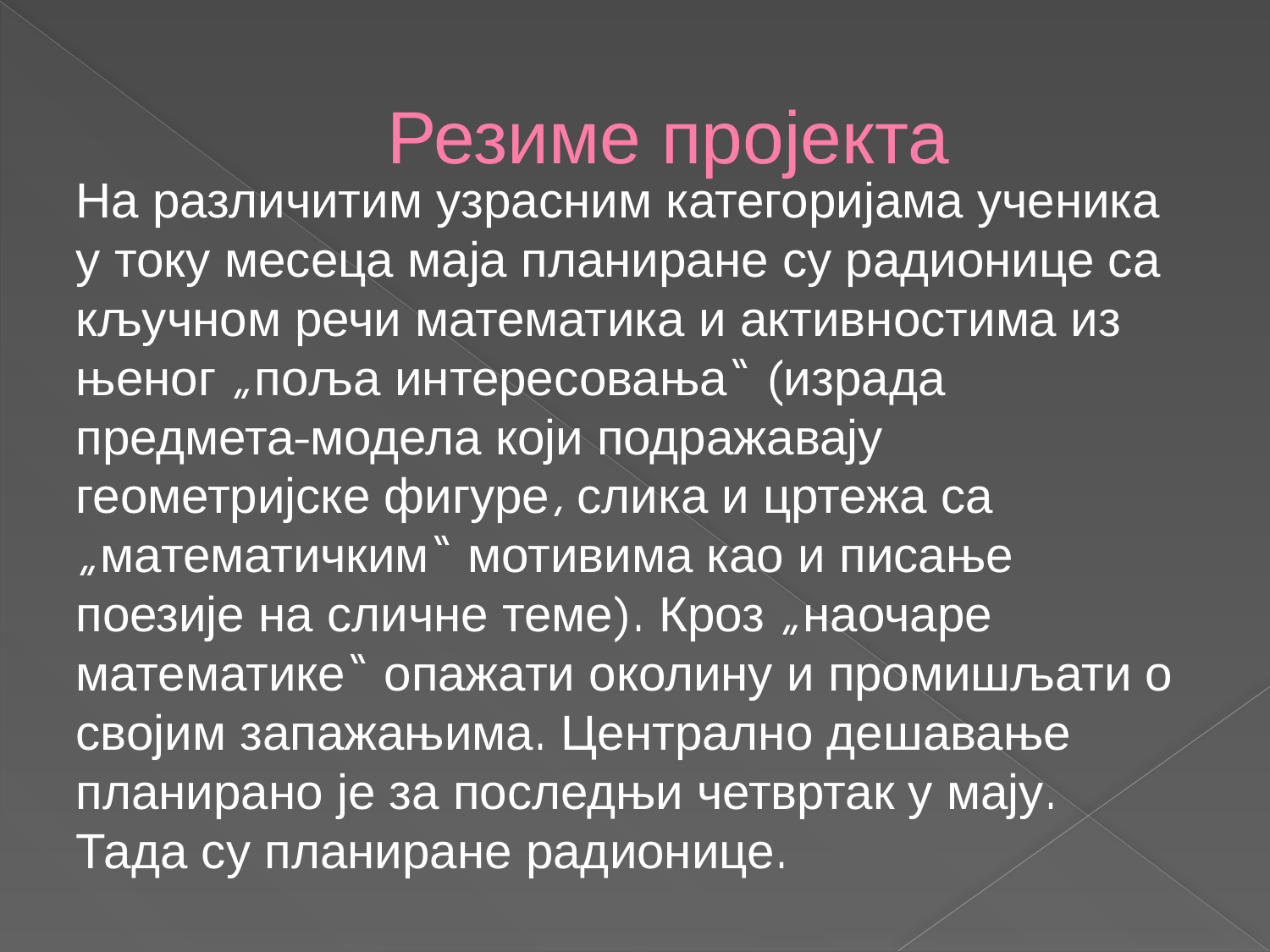

# Резиме пројекта
На различитим узрасним категоријама ученика у току месеца маја планиране су радионице са кључном речи математика и активностима из њеног „поља интересовања“ (израда предмета-модела који подражавају геометријске фигуре, слика и цртежа са „математичким“ мотивима као и писање поезије на сличне теме). Кроз „наочаре математике“ опажати околину и промишљати о својим запажањима. Централно дешавање планирано је за последњи четвртак у мају. Тада су планиране радионице.